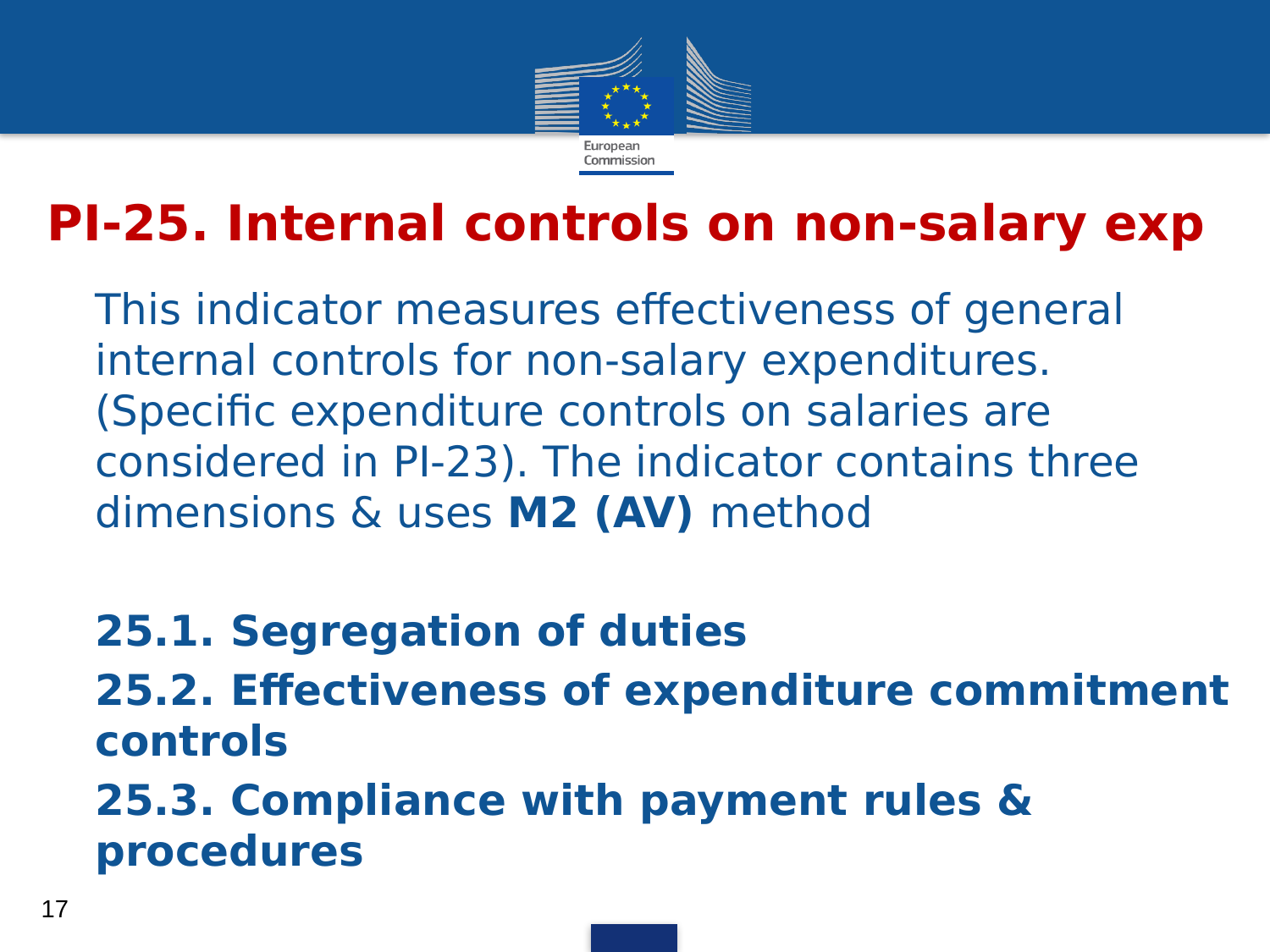

# PI-25. Internal controls on non-salary exp
This indicator measures effectiveness of general internal controls for non-salary expenditures. (Specific expenditure controls on salaries are considered in PI-23). The indicator contains three dimensions & uses M2 (AV) method

25.1. Segregation of duties
25.2. Effectiveness of expenditure commitment controls
25.3. Compliance with payment rules & procedures

17